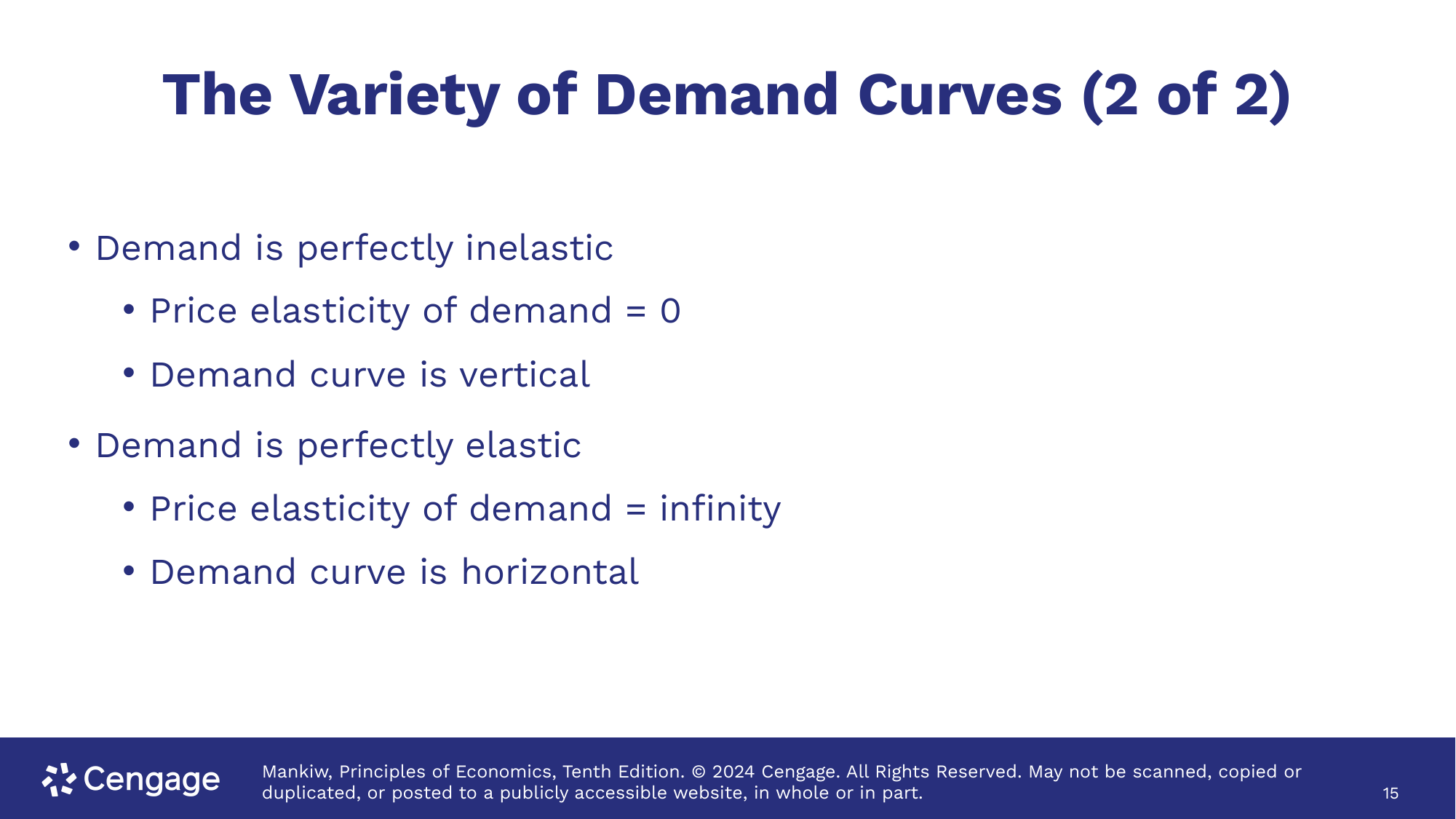

# The Variety of Demand Curves (2 of 2)
Demand is perfectly inelastic
Price elasticity of demand = 0
Demand curve is vertical
Demand is perfectly elastic
Price elasticity of demand = infinity
Demand curve is horizontal